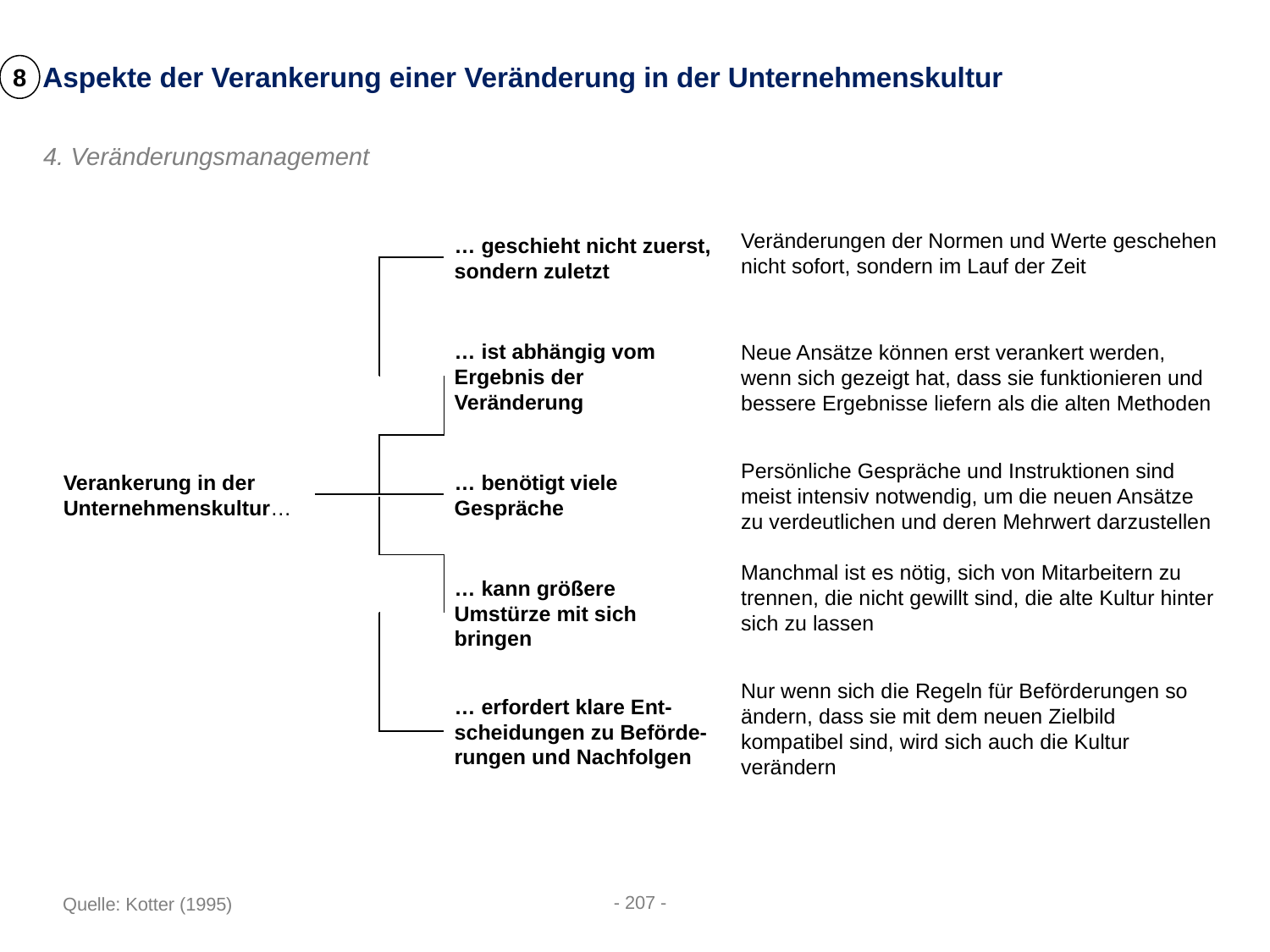

Aspekte der Verankerung einer Veränderung in der Unternehmenskultur

8
4. Veränderungsmanagement
… geschieht nicht zuerst, sondern zuletzt
Veränderungen der Normen und Werte geschehen nicht sofort, sondern im Lauf der Zeit
… ist abhängig vom Ergebnis der Veränderung
Neue Ansätze können erst verankert werden, wenn sich gezeigt hat, dass sie funktionieren und bessere Ergebnisse liefern als die alten Methoden
Verankerung in der Unternehmenskultur…
… benötigt viele Gespräche
Persönliche Gespräche und Instruktionen sind meist intensiv notwendig, um die neuen Ansätze zu verdeutlichen und deren Mehrwert darzustellen
… kann größere Umstürze mit sich bringen
Manchmal ist es nötig, sich von Mitarbeitern zu trennen, die nicht gewillt sind, die alte Kultur hinter sich zu lassen
… erfordert klare Ent-scheidungen zu Beförde-rungen und Nachfolgen
Nur wenn sich die Regeln für Beförderungen so ändern, dass sie mit dem neuen Zielbild kompatibel sind, wird sich auch die Kultur verändern
- 207 -
Quelle: Kotter (1995)